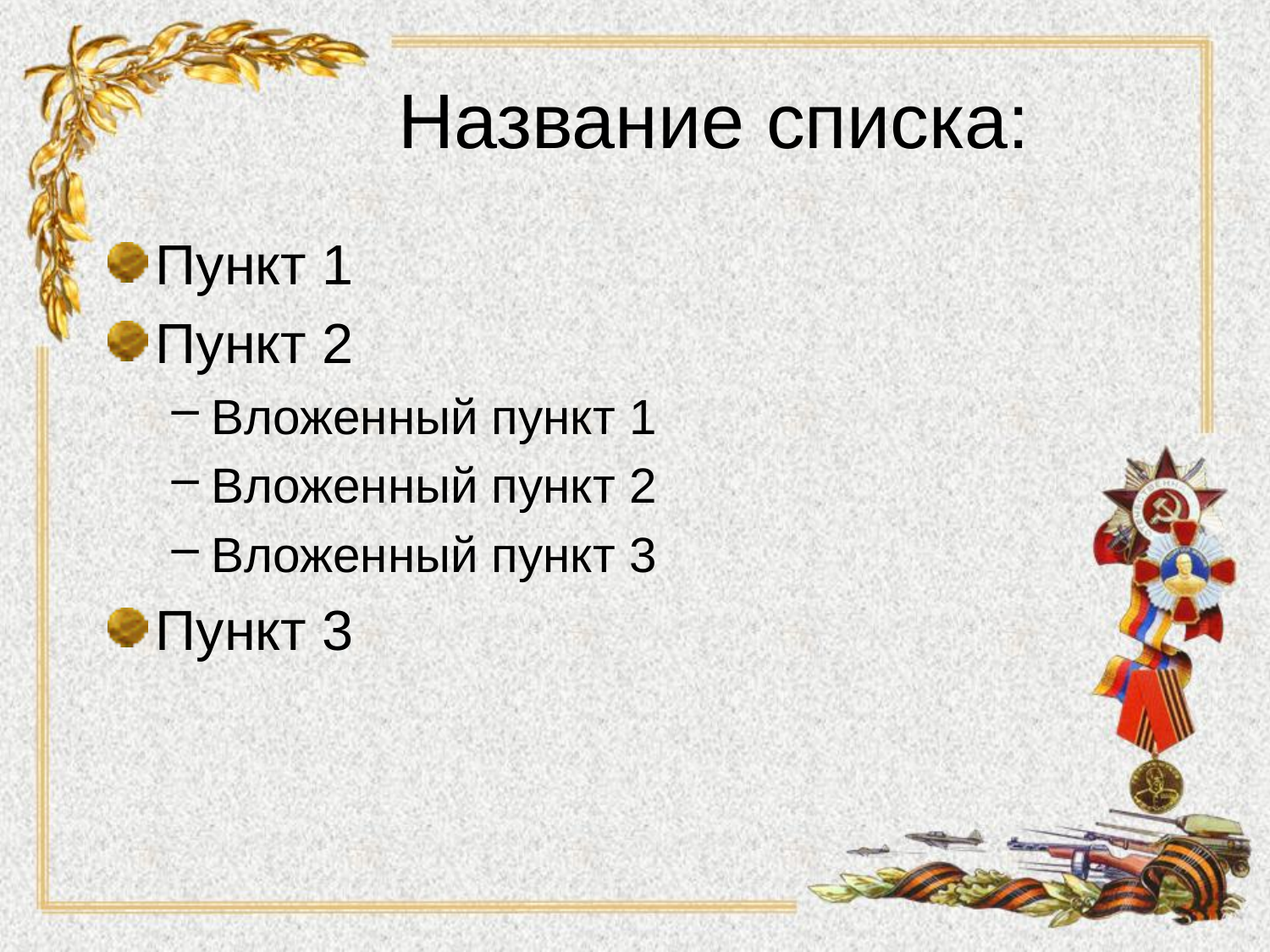

# Название списка:
Пункт 1
Пункт 2
Вложенный пункт 1
Вложенный пункт 2
Вложенный пункт 3
Пункт 3